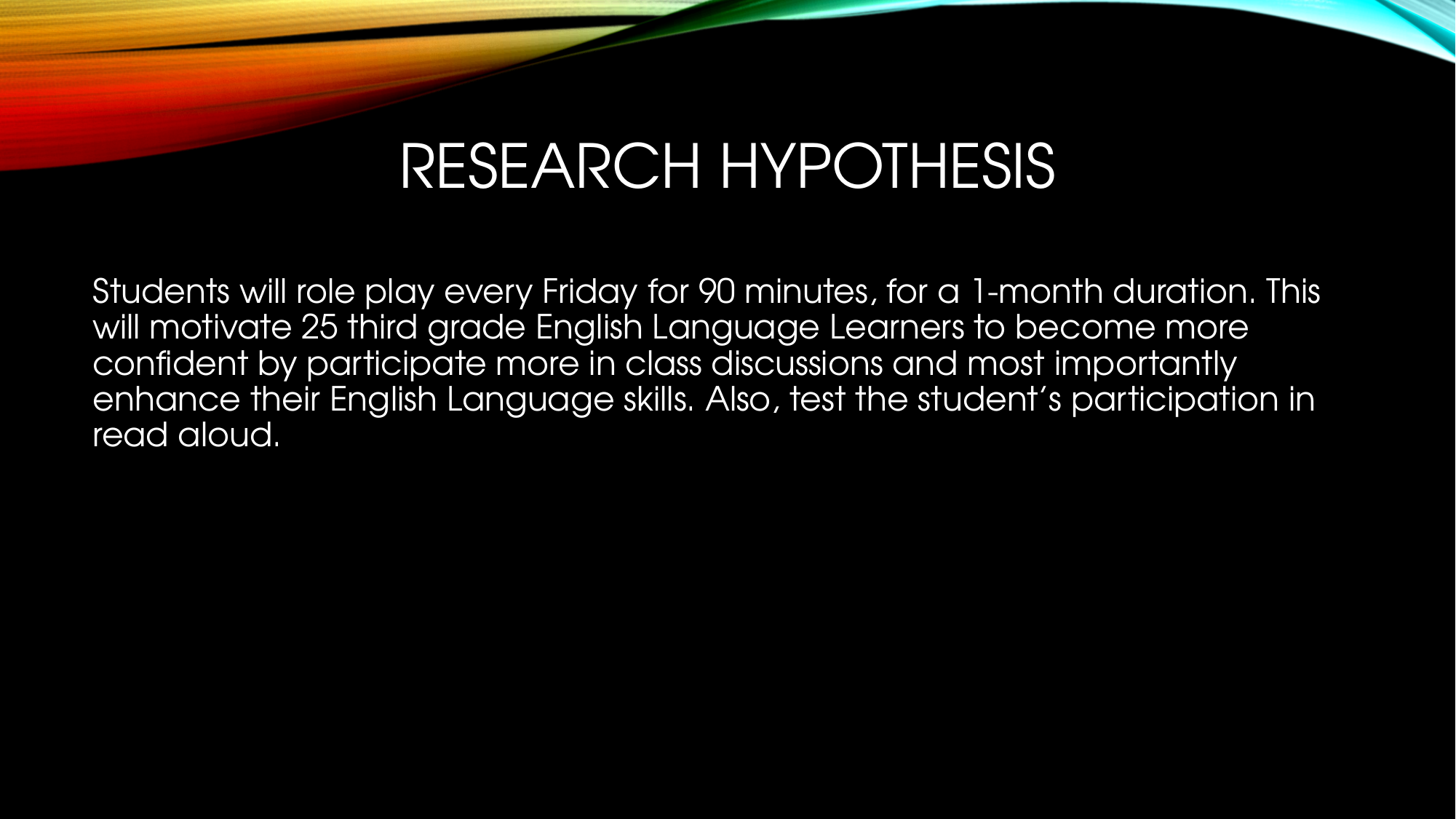

# Research Hypothesis

Students will role play every Friday for 90 minutes, for a 1-month duration. This will motivate 25 third grade English Language Learners to become more confident by participate more in class discussions and most importantly enhance their English Language skills. Also, test the student’s participation in read aloud.